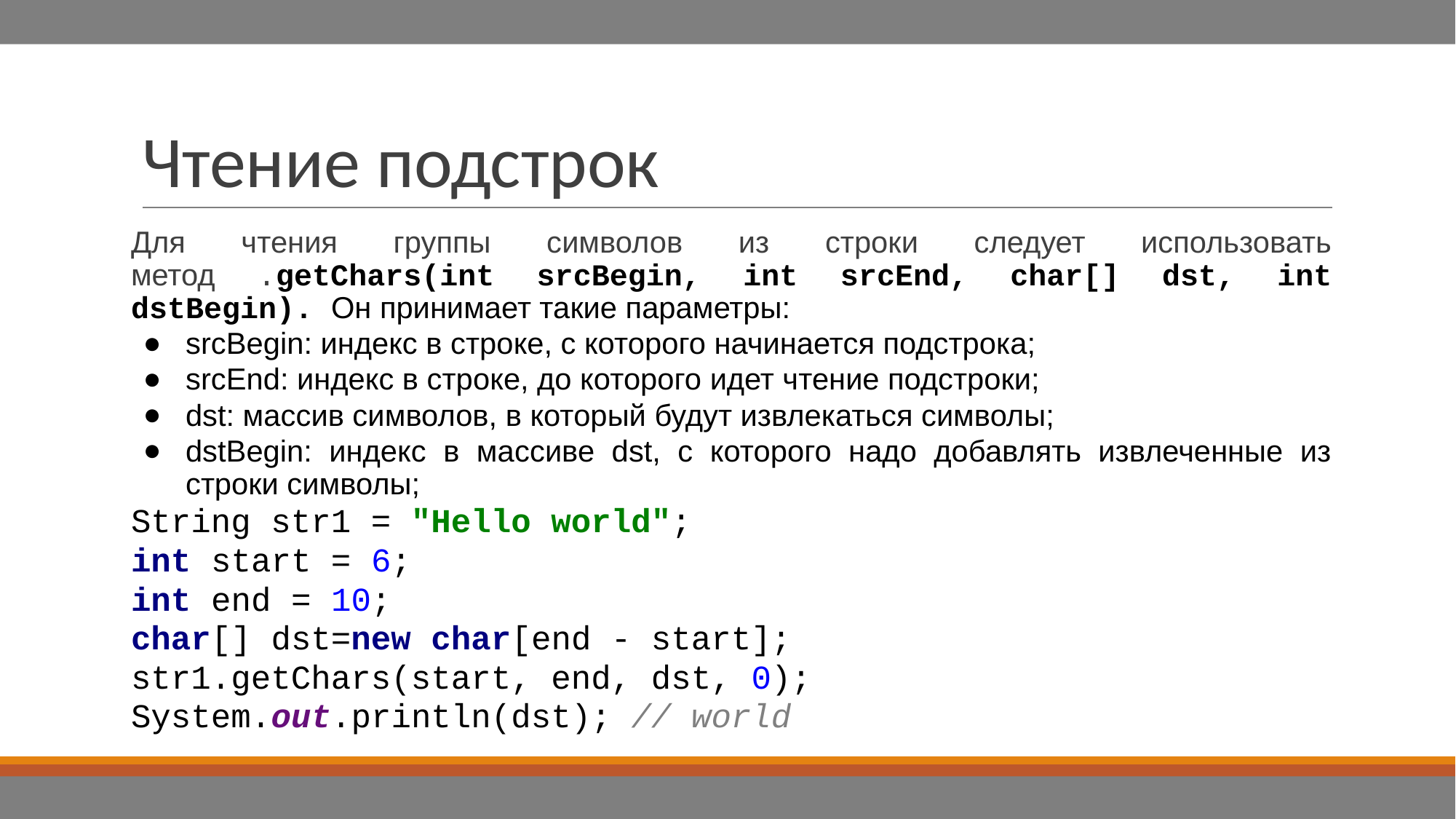

# Чтение подстрок
Для чтения группы символов из строки следует использовать метод .getChars(int srcBegin, int srcEnd, char[] dst, int dstBegin). Он принимает такие параметры:
srcBegin: индекс в строке, с которого начинается подстрока;
srcEnd: индекс в строке, до которого идет чтение подстроки;
dst: массив символов, в который будут извлекаться символы;
dstBegin: индекс в массиве dst, с которого надо добавлять извлеченные из строки символы;
String str1 = "Hello world";
int start = 6;
int end = 10;
char[] dst=new char[end - start];
str1.getChars(start, end, dst, 0);
System.out.println(dst); // world